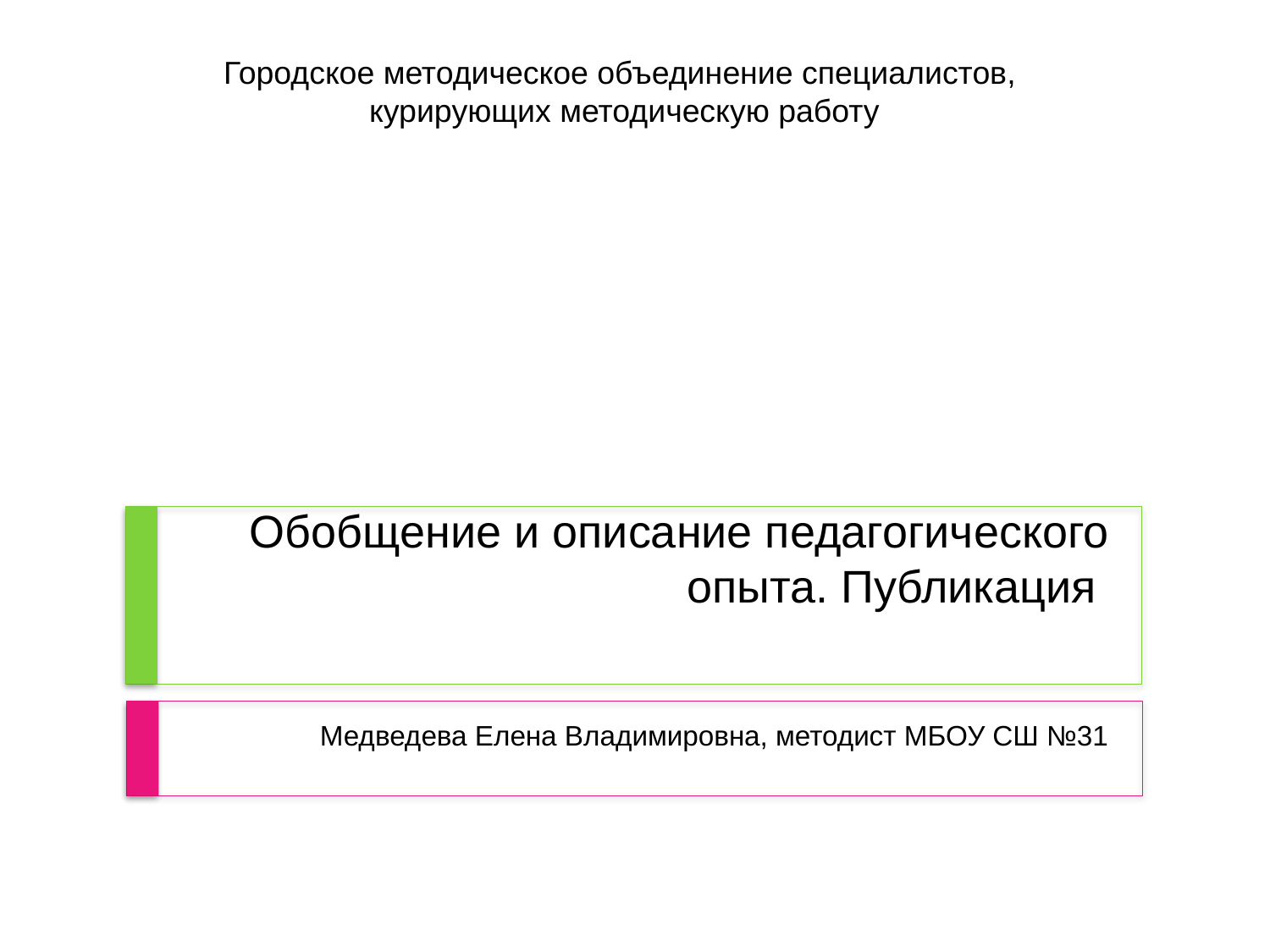

Городское методическое объединение специалистов,
 курирующих методическую работу
# Обобщение и описание педагогического опыта. Публикация
Медведева Елена Владимировна, методист МБОУ СШ №31